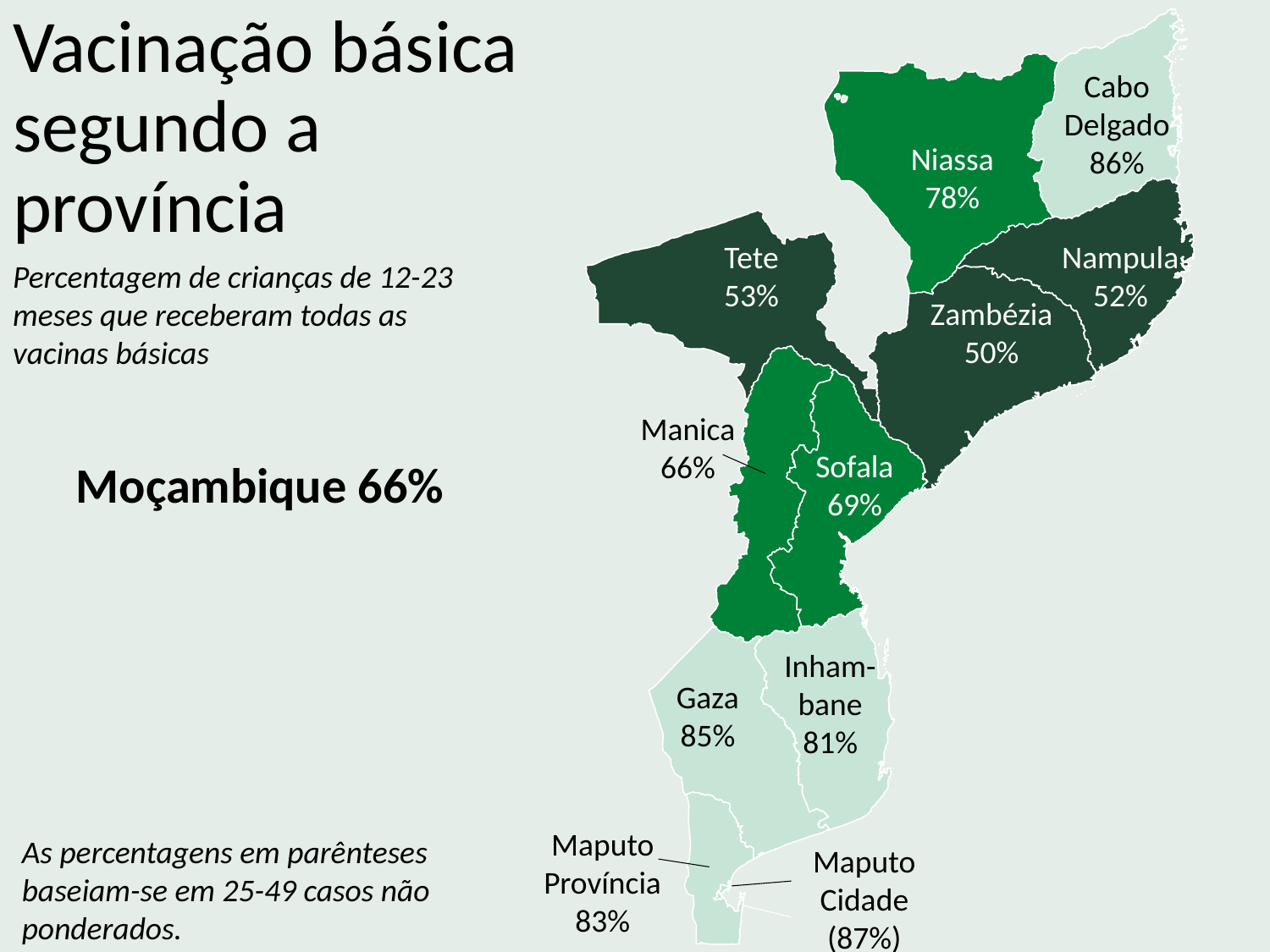

Vacinação básica segundo a província

Cabo Delgado
86%
Niassa
78%
Tete
53%
Nampula
52%
Percentagem de crianças de 12-23 meses que receberam todas as vacinas básicas
Zambézia
50%
Manica
66%
Sofala
69%
Moçambique 66%
Inham-bane
81%
Gaza
85%
Maputo Província
83%
As percentagens em parênteses baseiam-se em 25-49 casos não ponderados.
Maputo Cidade
(87%)